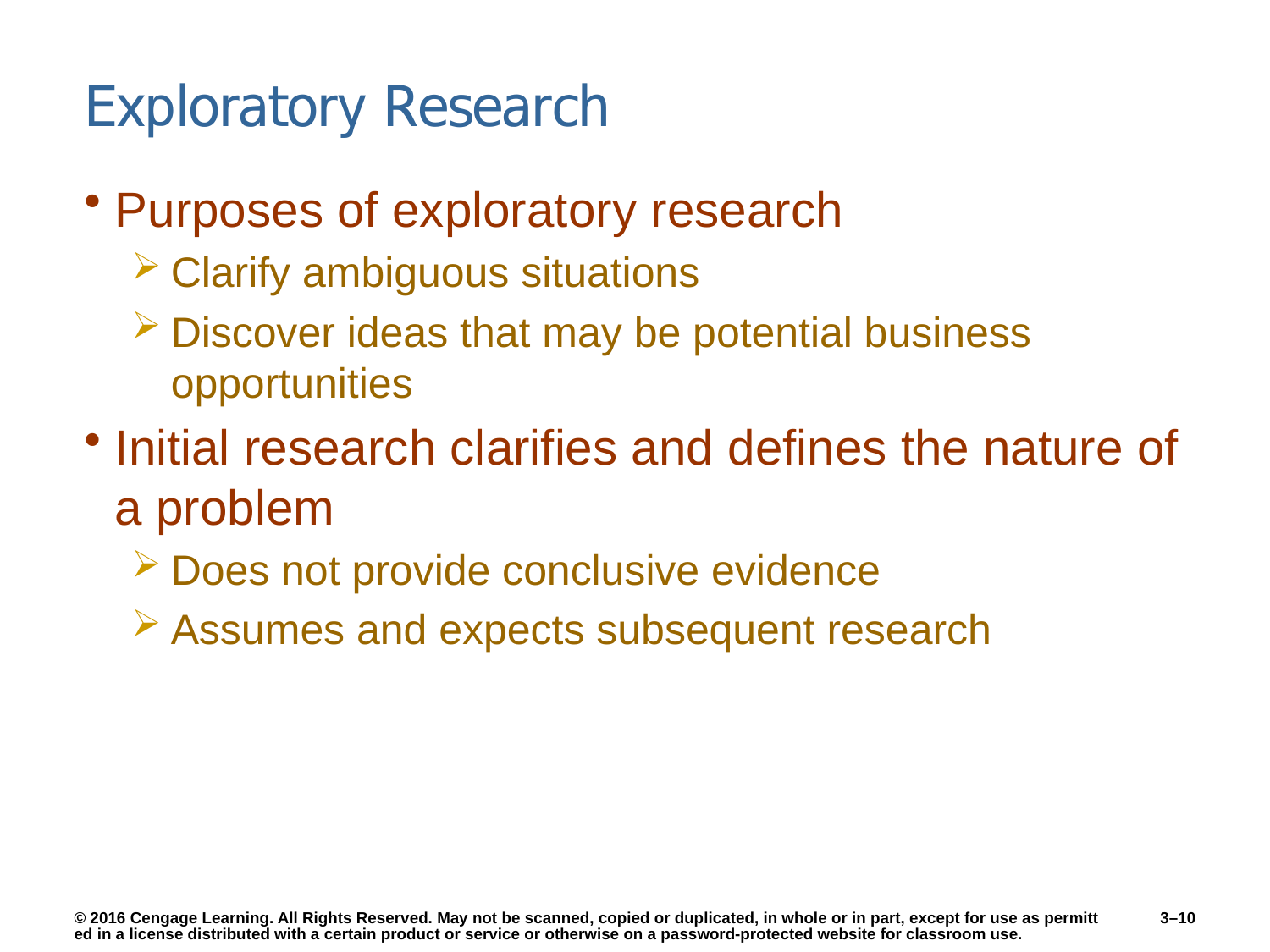

# Exploratory Research
Purposes of exploratory research
Clarify ambiguous situations
Discover ideas that may be potential business opportunities
Initial research clarifies and defines the nature of a problem
Does not provide conclusive evidence
Assumes and expects subsequent research
3–10
© 2016 Cengage Learning. All Rights Reserved. May not be scanned, copied or duplicated, in whole or in part, except for use as permitted in a license distributed with a certain product or service or otherwise on a password-protected website for classroom use.